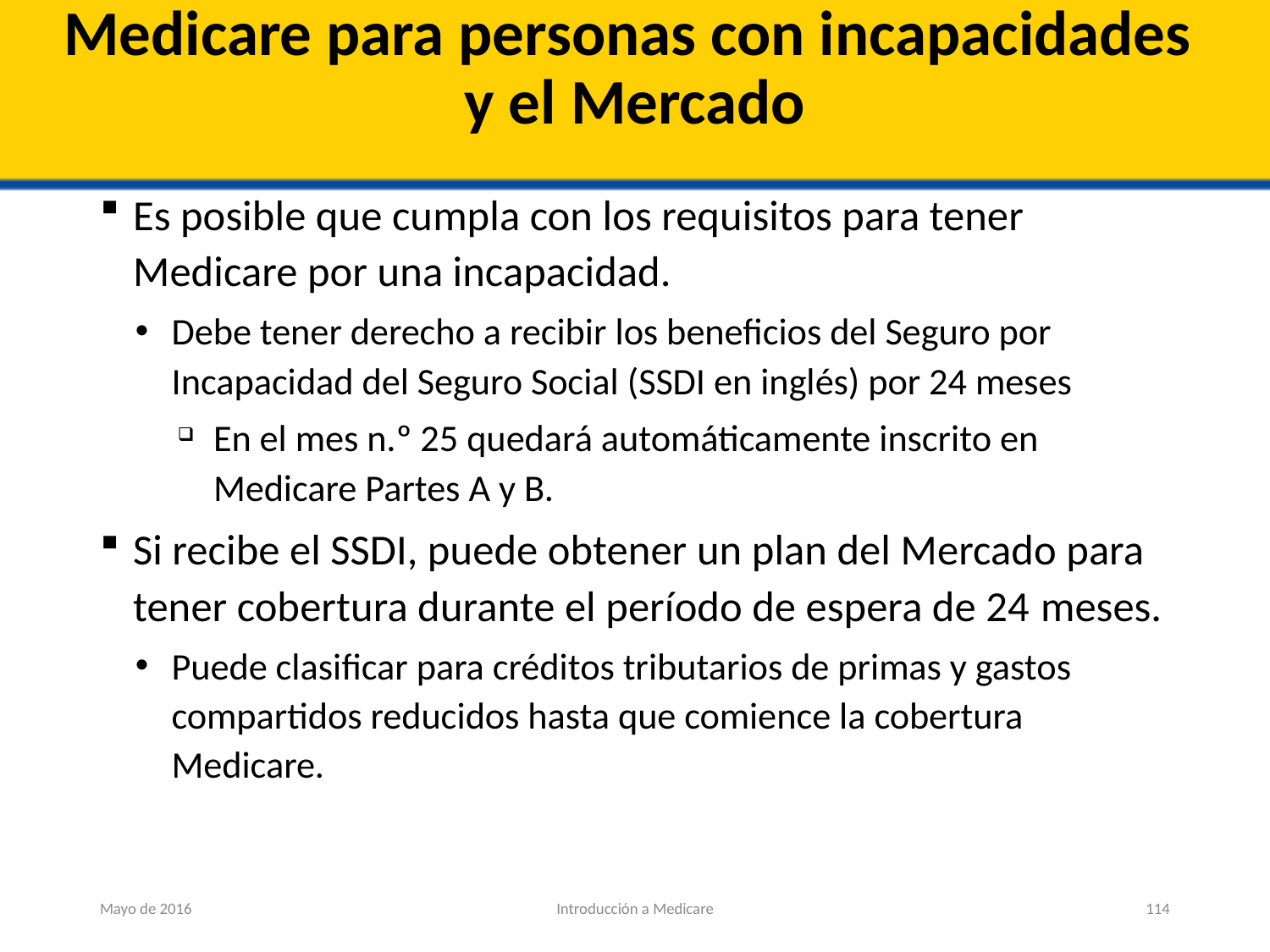

# Medicare para personas con incapacidades y el Mercado
Es posible que cumpla con los requisitos para tener Medicare por una incapacidad.
Debe tener derecho a recibir los beneficios del Seguro por Incapacidad del Seguro Social (SSDI en inglés) por 24 meses
En el mes n.º 25 quedará automáticamente inscrito en Medicare Partes A y B.
Si recibe el SSDI, puede obtener un plan del Mercado para tener cobertura durante el período de espera de 24 meses.
Puede clasificar para créditos tributarios de primas y gastos compartidos reducidos hasta que comience la cobertura Medicare.

Mayo de 2016
Introducción a Medicare
114